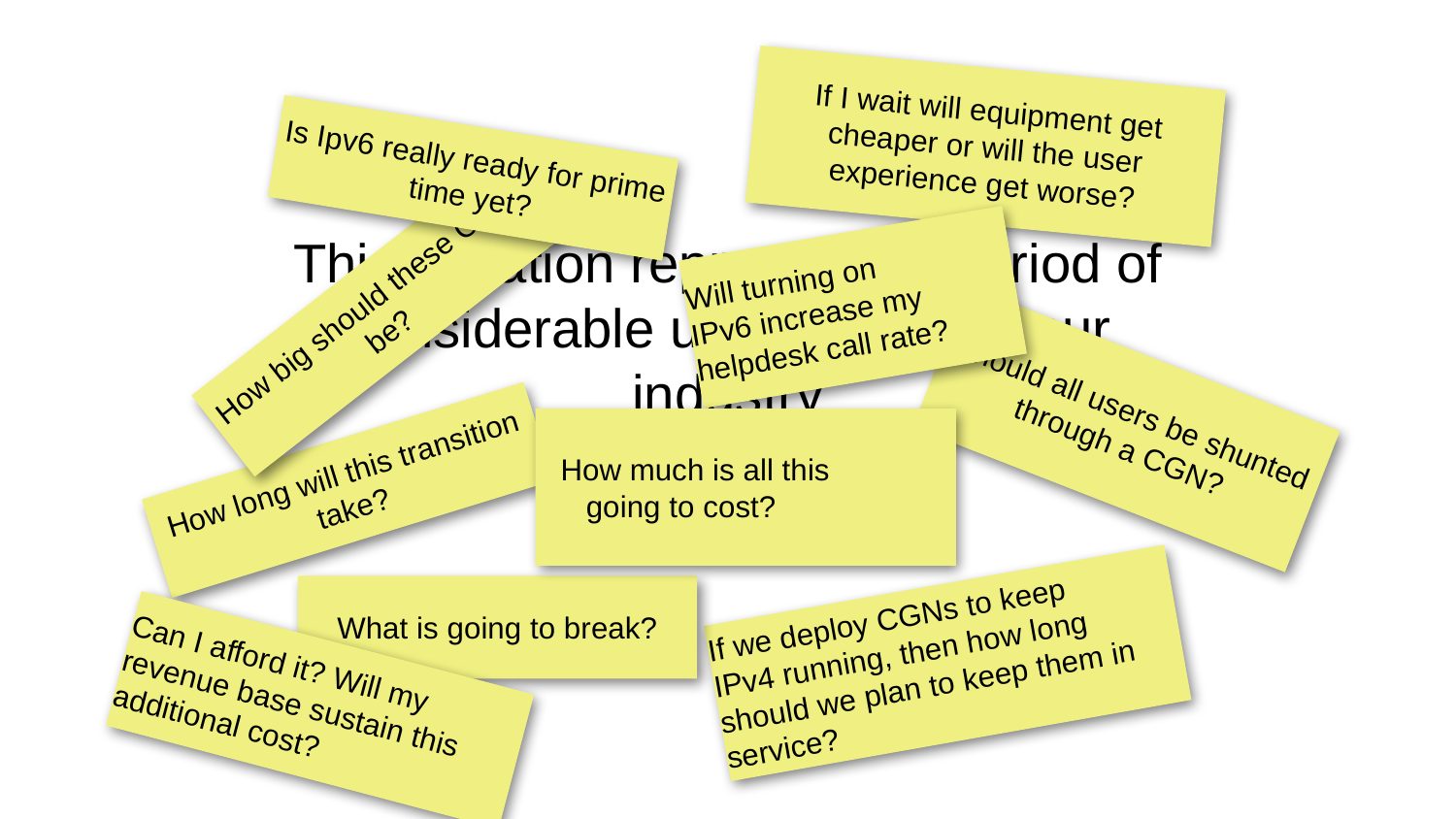

If I wait will equipment get cheaper or will the user experience get worse?
Is Ipv6 really ready for prime time yet?
Will turning on
IPv6 increase my helpdesk call rate?
# This situation represents a period of considerable uncertainty for our industry
How big should these CGNs be?
Should all users be shunted through a CGN?
   How much is all this
      going to cost?
How long will this transition take?
What is going to break?
If we deploy CGNs to keep
IPv4 running, then how long should we plan to keep them in service?
Can I afford it? Will my revenue base sustain this additional cost?